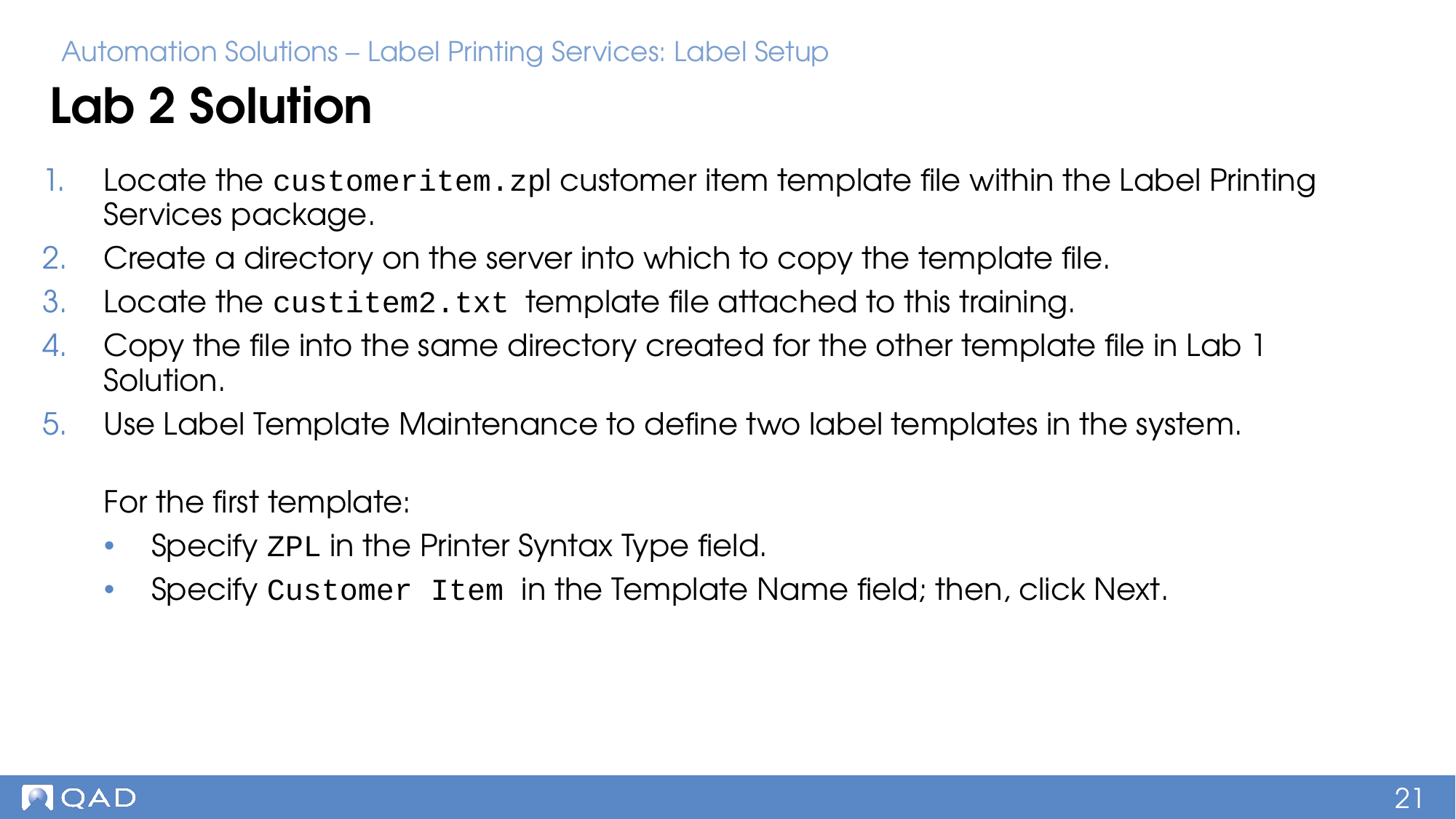

Automation Solutions – Label Printing Services: Label Setup
# Lab 2 Solution
Locate the customeritem.zpl customer item template file within the Label Printing Services package.
Create a directory on the server into which to copy the template file.
Locate the custitem2.txt  template file attached to this training.
Copy the file into the same directory created for the other template file in Lab 1 Solution.
Use Label Template Maintenance to define two label templates in the system.
For the first template:
Specify ZPL in the Printer Syntax Type field.
Specify Customer Item in the Template Name field; then, click Next.

21